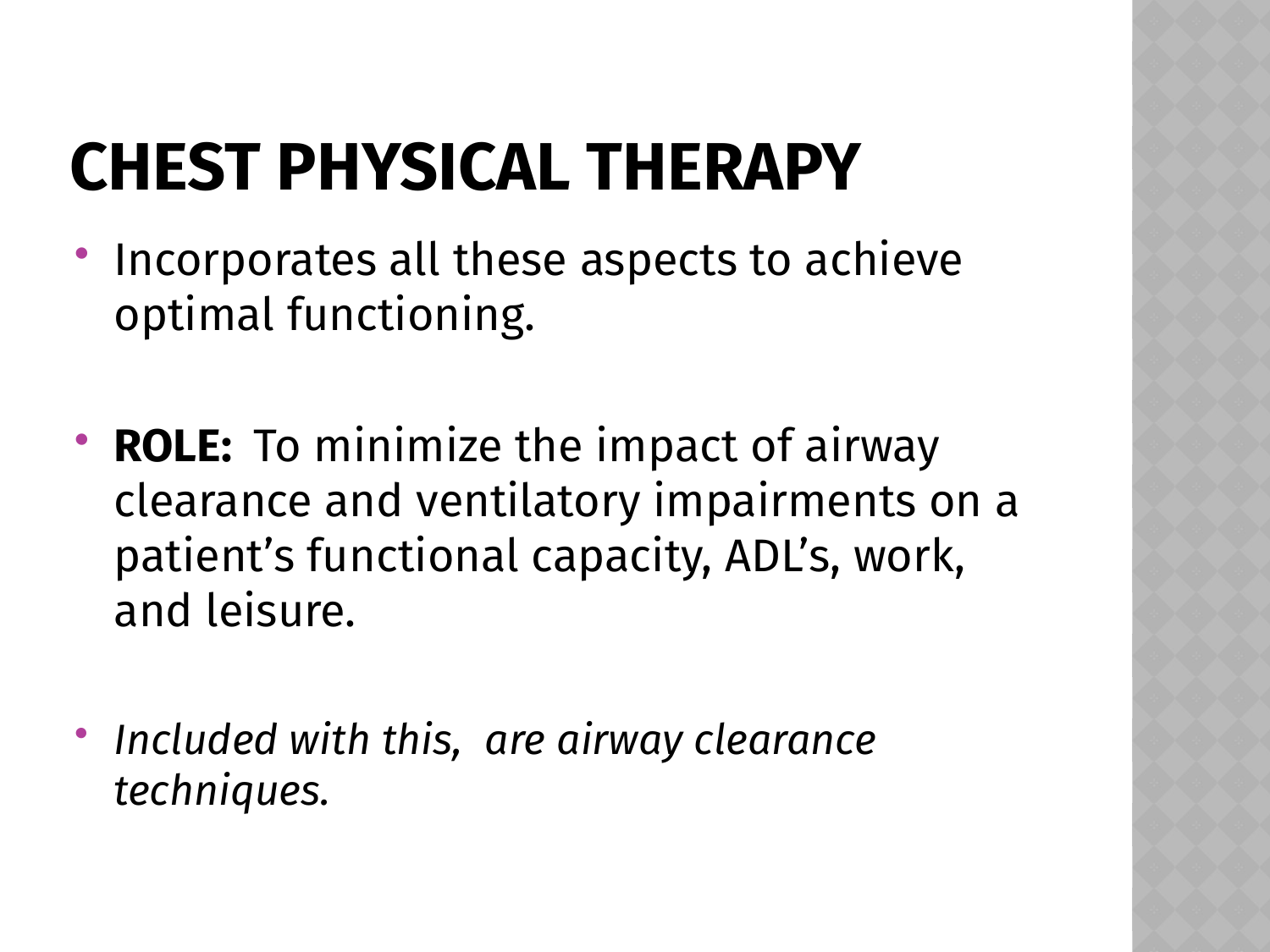

Chest Physical Therapy
Incorporates all these aspects to achieve optimal functioning.

ROLE:  To minimize the impact of airway clearance and ventilatory impairments on a patient’s functional capacity, ADL’s, work, and leisure.

Included with this,  are airway clearance techniques.